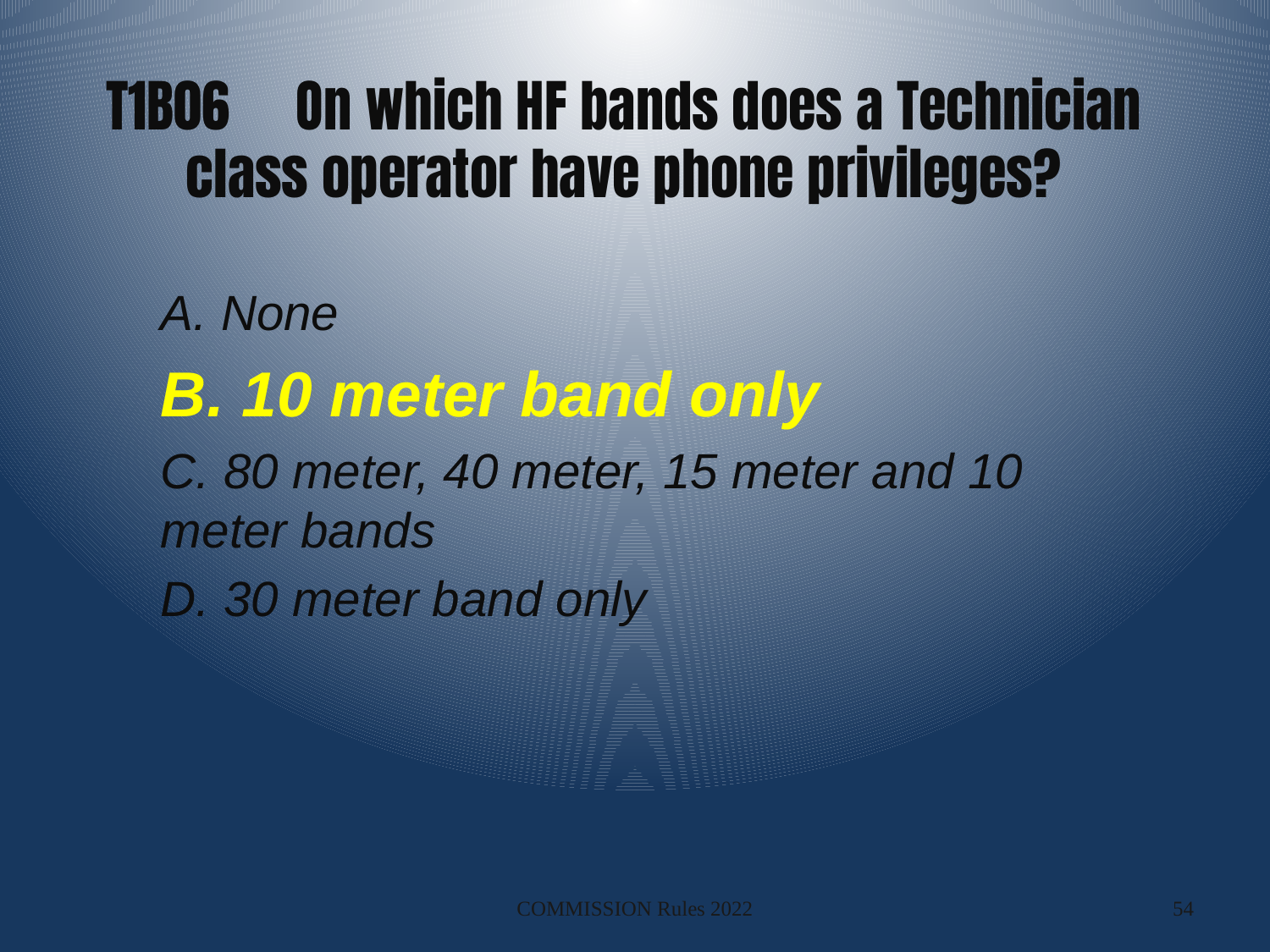

# T1B06     On which HF bands does a Technician class operator have phone privileges?
A. None
B. 10 meter band only
C. 80 meter, 40 meter, 15 meter and 10 meter bands
D. 30 meter band only
COMMISSION Rules 2022
54